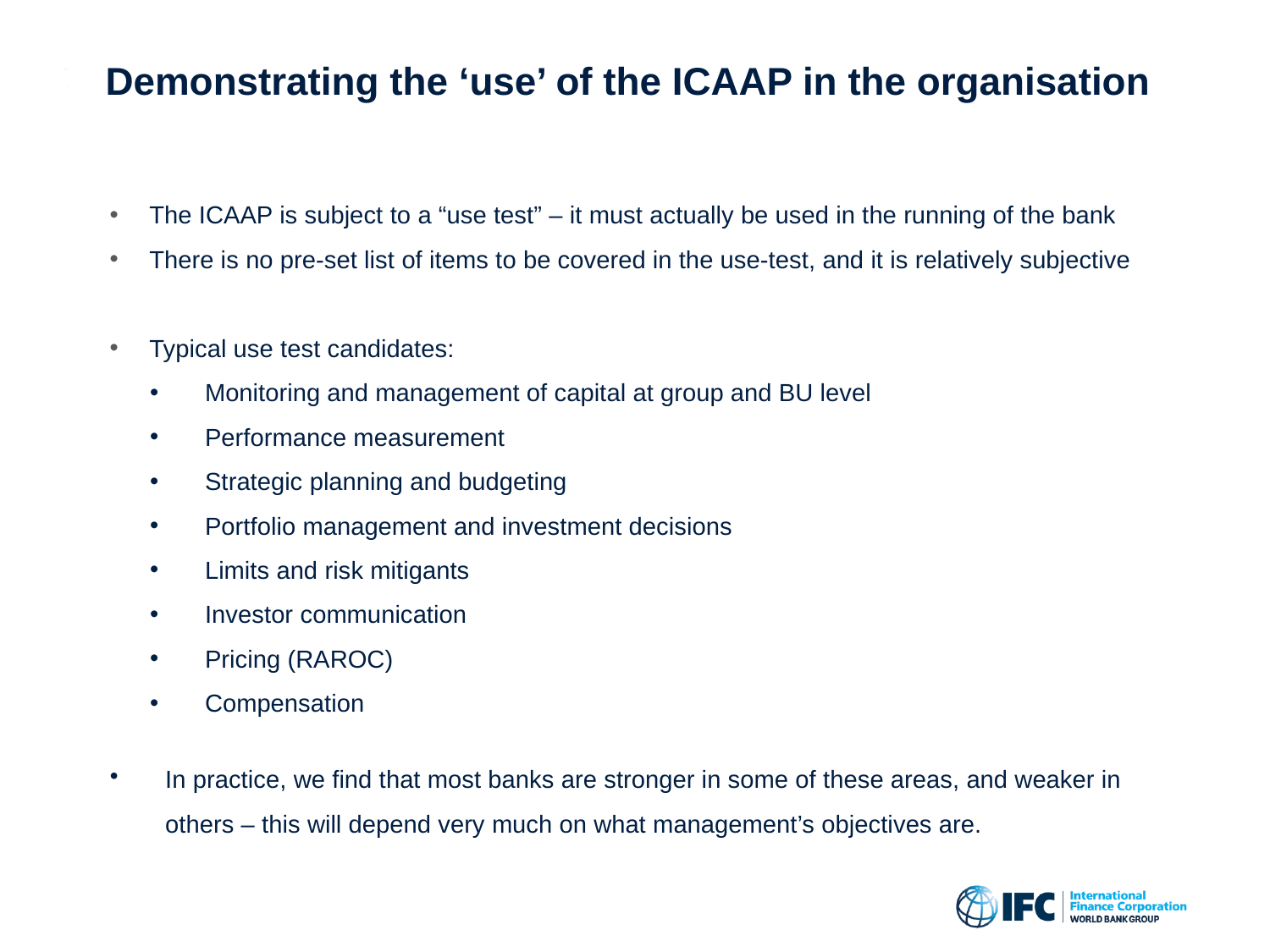

Demonstrating the ‘use’ of the ICAAP in the organisation
The ICAAP is subject to a “use test” – it must actually be used in the running of the bank
There is no pre-set list of items to be covered in the use-test, and it is relatively subjective

Typical use test candidates:
Monitoring and management of capital at group and BU level
Performance measurement
Strategic planning and budgeting
Portfolio management and investment decisions
Limits and risk mitigants
Investor communication
Pricing (RAROC)
Compensation
In practice, we find that most banks are stronger in some of these areas, and weaker in others – this will depend very much on what management’s objectives are.